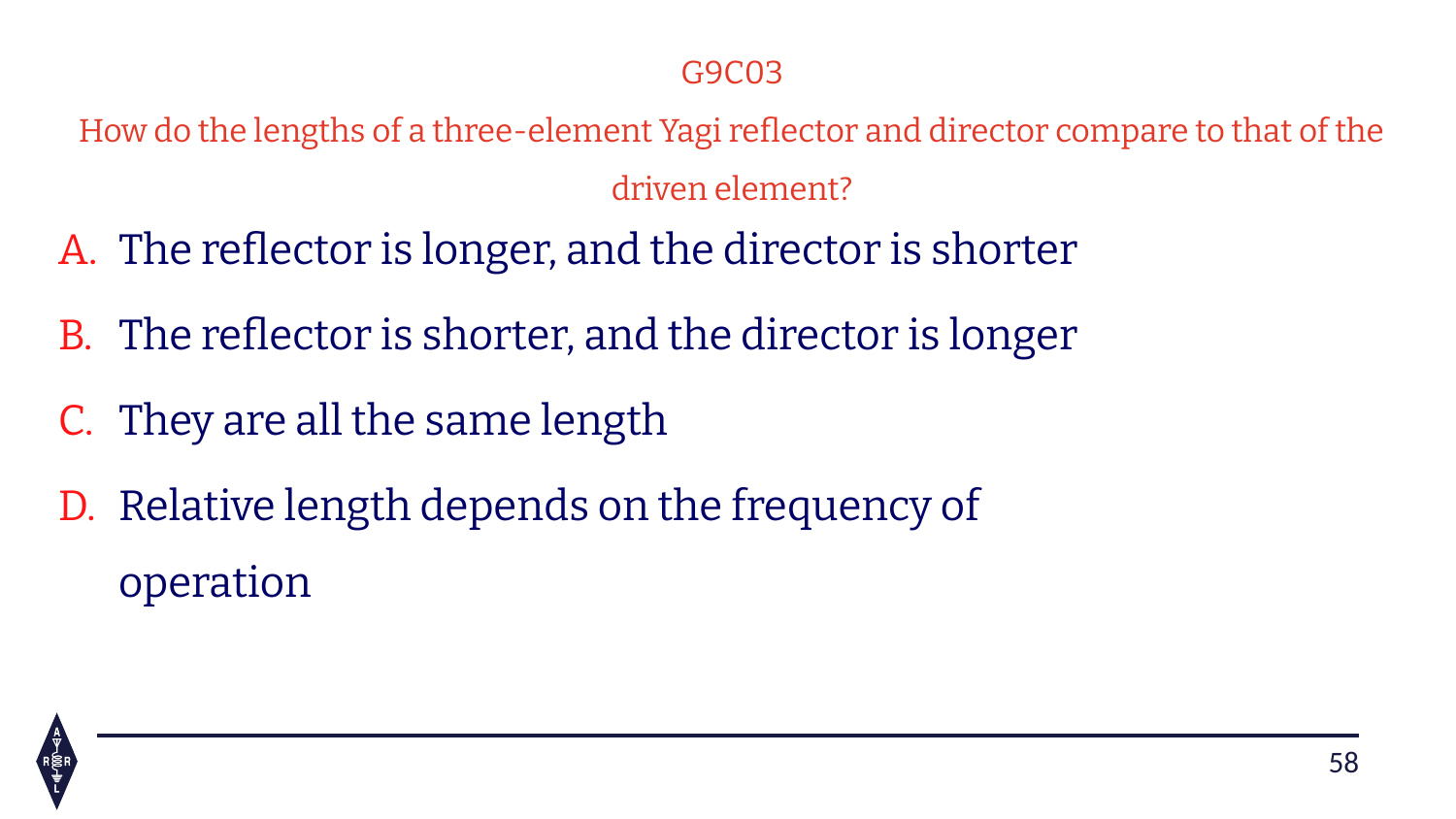

G9B07 	How does the feed-point impedance of a ½ wave 						dipole antenna change as the antenna is lowered 						below ¼ wave above ground ?
G9C03
How do the lengths of a three-element Yagi reflector and director compare to that of the driven element?
The reflector is longer, and the director is shorter
The reflector is shorter, and the director is longer
They are all the same length
Relative length depends on the frequency of operation

58